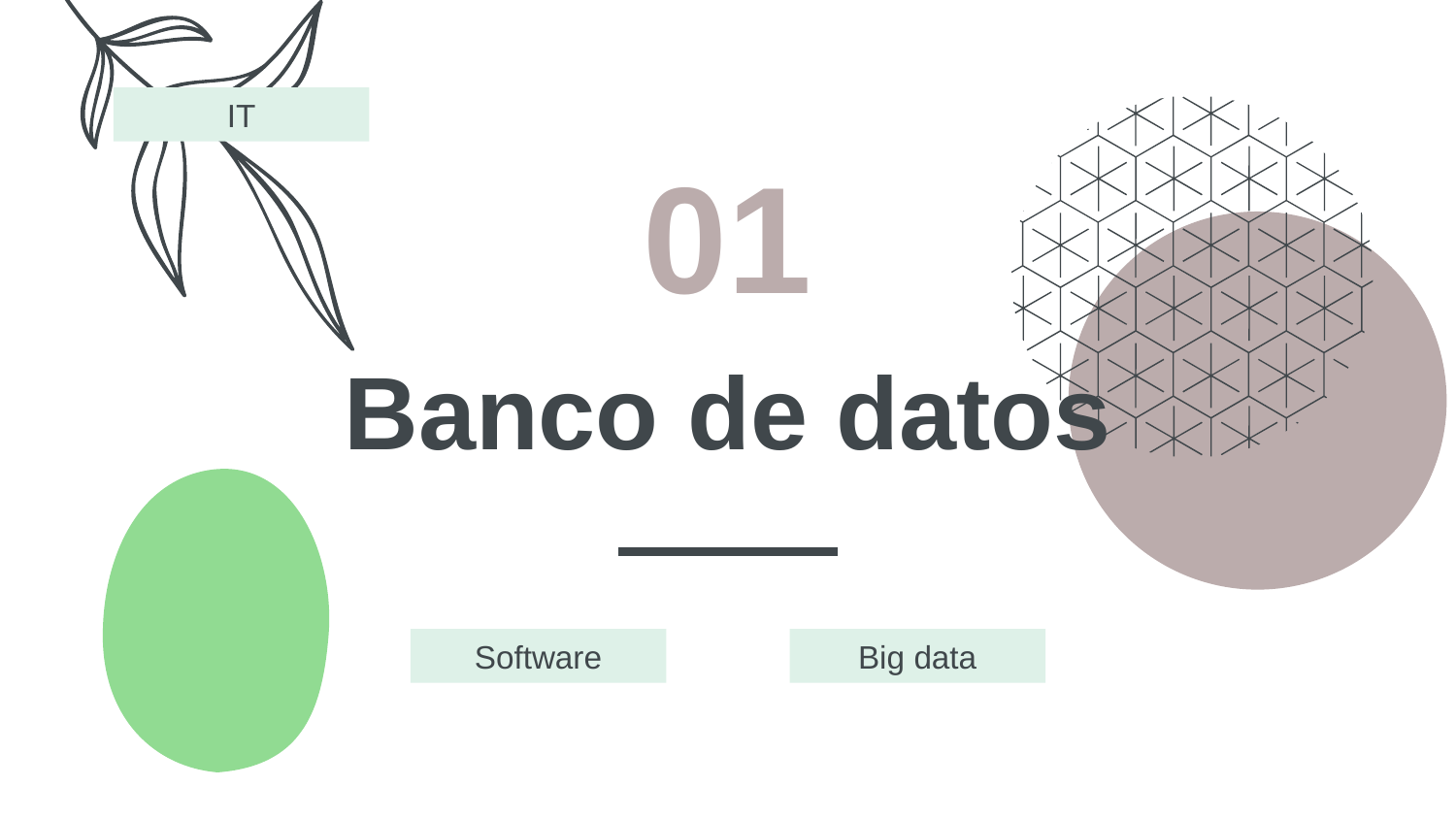

IT
01
# Banco de datos

Software
Big data